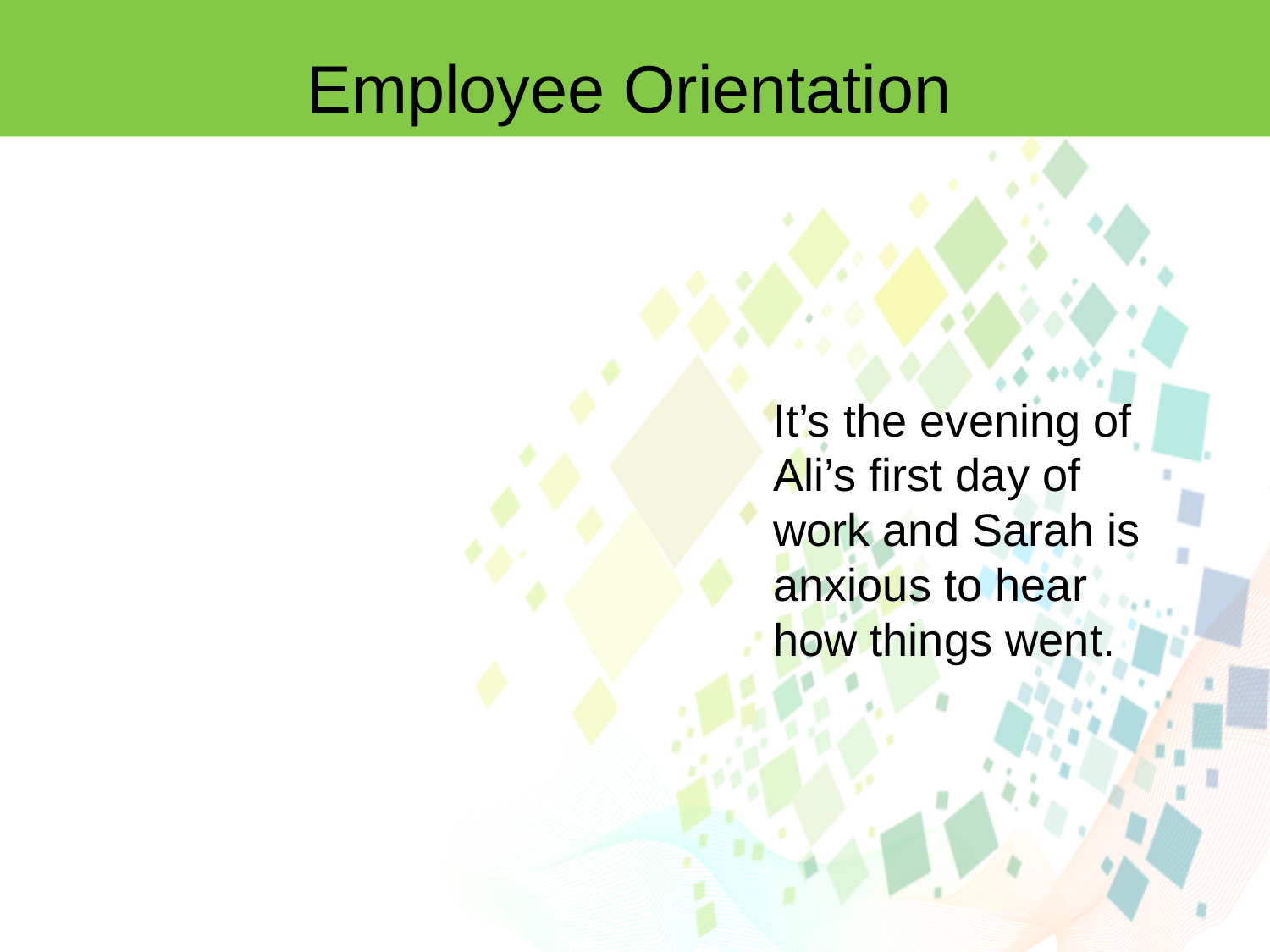

Employee Orientation
It’s the evening of Ali’s first day of work and Sarah is anxious to hear how things went.